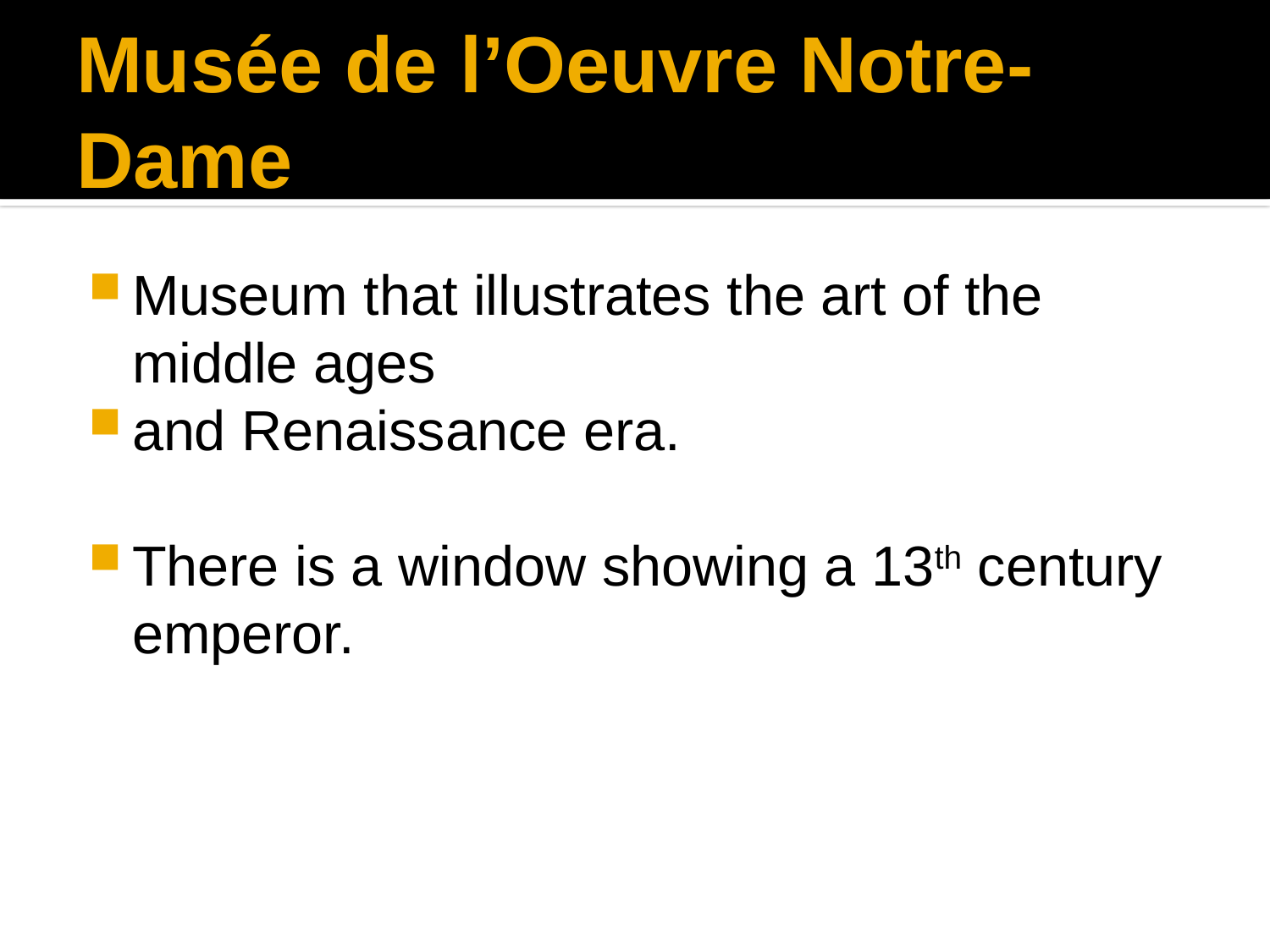

# Musée de l’Oeuvre Notre-Dame
Museum that illustrates the art of the middle ages
and Renaissance era.

There is a window showing a 13th century emperor.